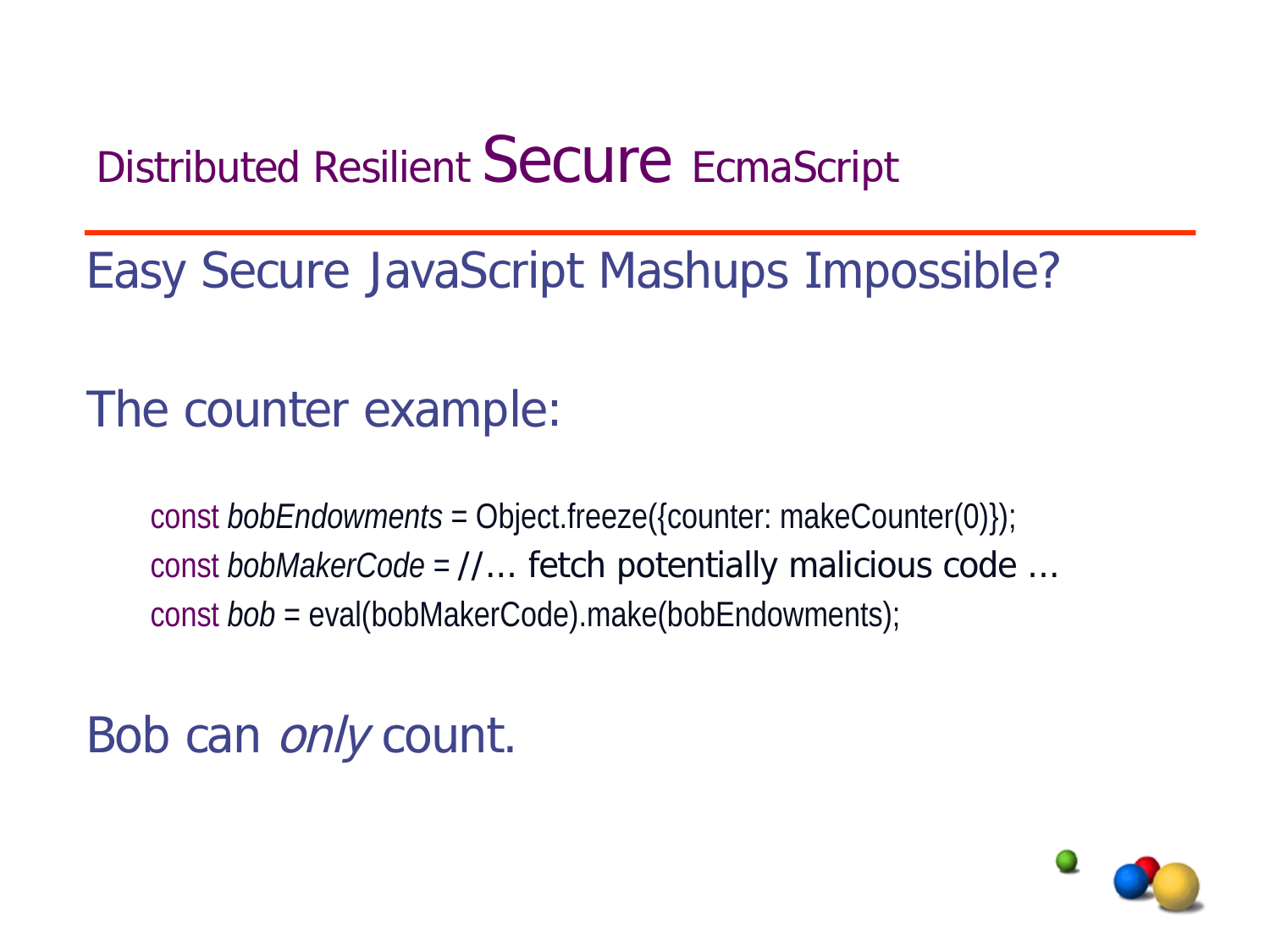

# Distributed Resilient Secure EcmaScript
Easy Secure JavaScript Mashups Impossible?

The counter example:

const bobEndowments = Object.freeze({counter: makeCounter(0)});
const bobMakerCode = //... fetch potentially malicious code ...
const bob = eval(bobMakerCode).make(bobEndowments);

Bob can only count.